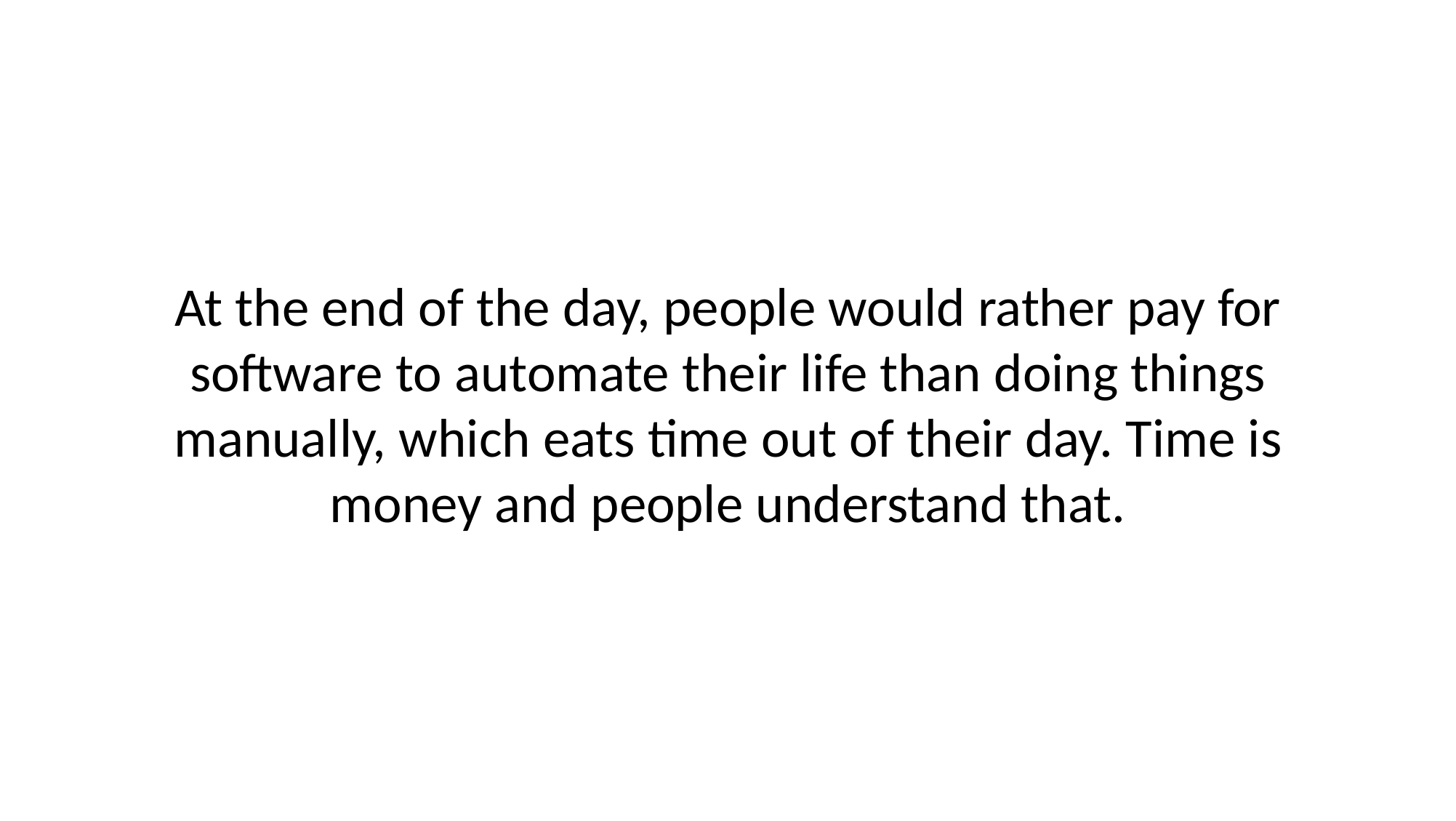

# At the end of the day, people would rather pay for software to automate their life than doing things manually, which eats time out of their day. Time is money and people understand that.